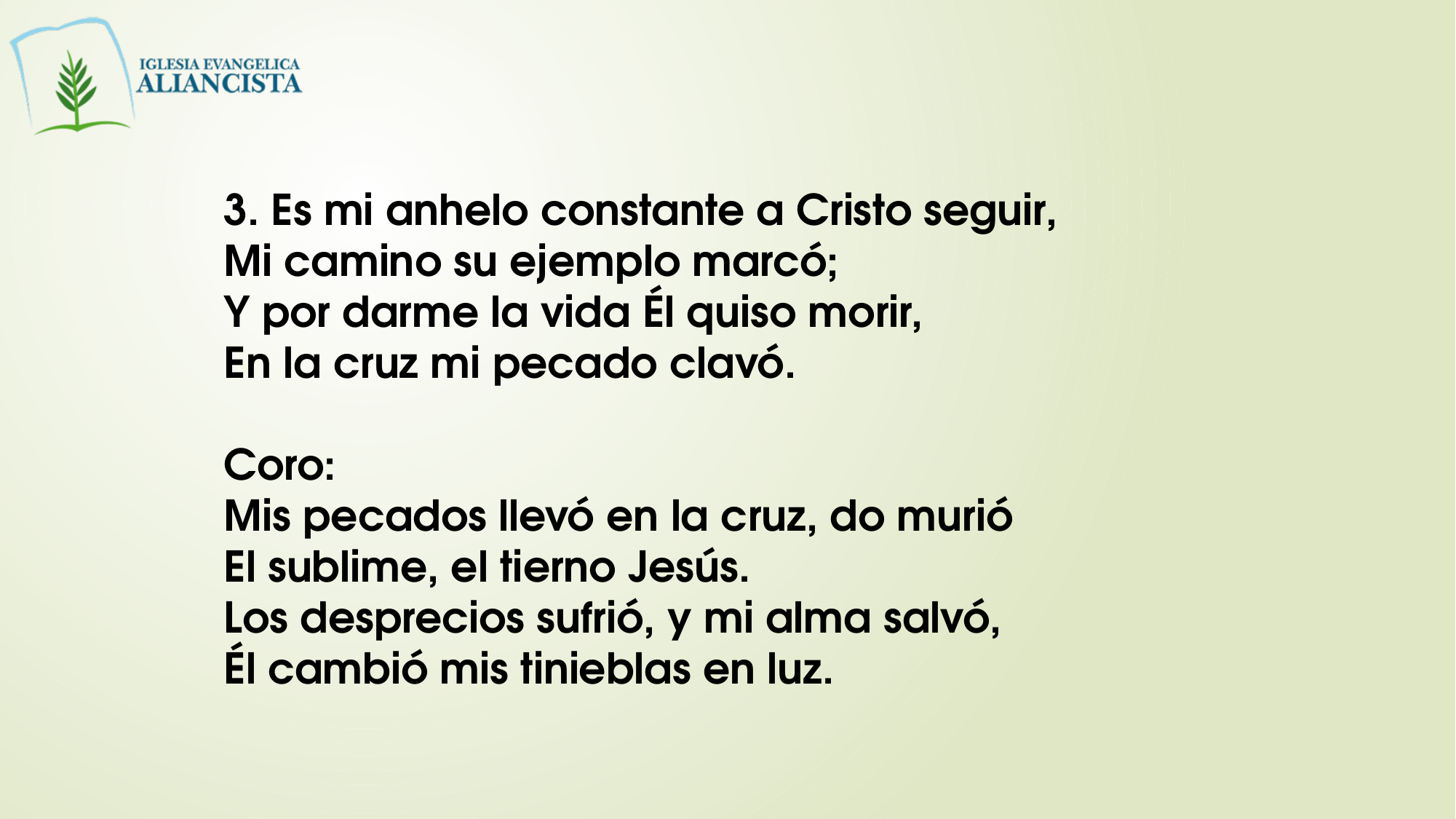

3. Es mi anhelo constante a Cristo seguir,
Mi camino su ejemplo marcó;
Y por darme la vida Él quiso morir,
En la cruz mi pecado clavó.

Coro:
Mis pecados llevó en la cruz, do murió
El sublime, el tierno Jesús.
Los desprecios sufrió, y mi alma salvó,
Él cambió mis tinieblas en luz.